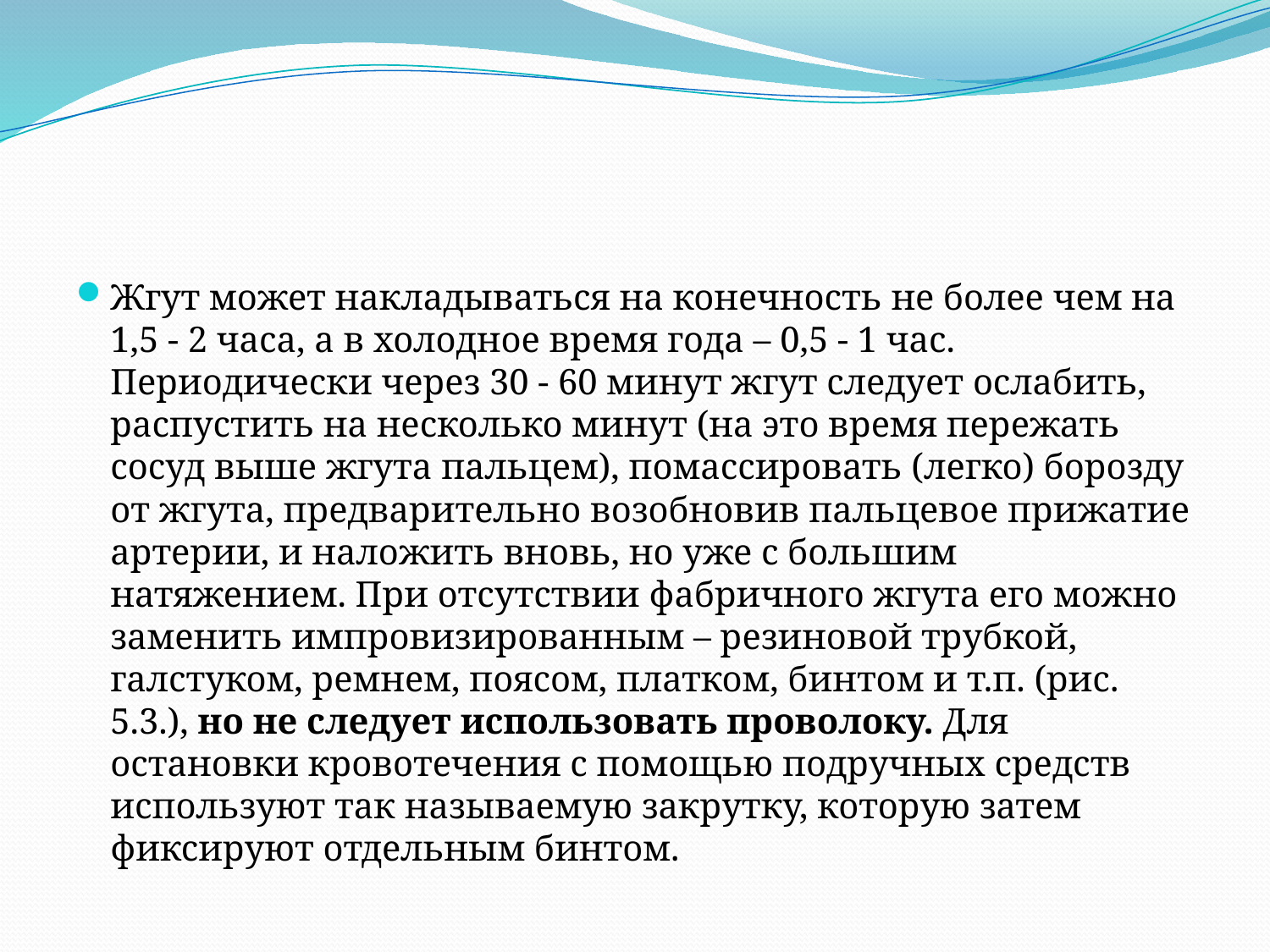

#
Жгут может накладываться на конечность не более чем на 1,5 - 2 часа, а в холодное время года – 0,5 - 1 час. Периодически через 30 - 60 минут жгут следует ослабить, распустить на несколько минут (на это время пережать сосуд выше жгута пальцем), помассировать (легко) борозду от жгута, предварительно возобновив пальцевое прижатие артерии, и наложить вновь, но уже с большим натяжением. При отсутствии фабричного жгута его можно заменить импровизированным – резиновой трубкой, галстуком, ремнем, поясом, платком, бинтом и т.п. (рис. 5.3.), но не следует использовать проволоку. Для остановки кровотечения с помощью подручных средств используют так называемую закрутку, которую затем фиксируют отдельным бинтом.